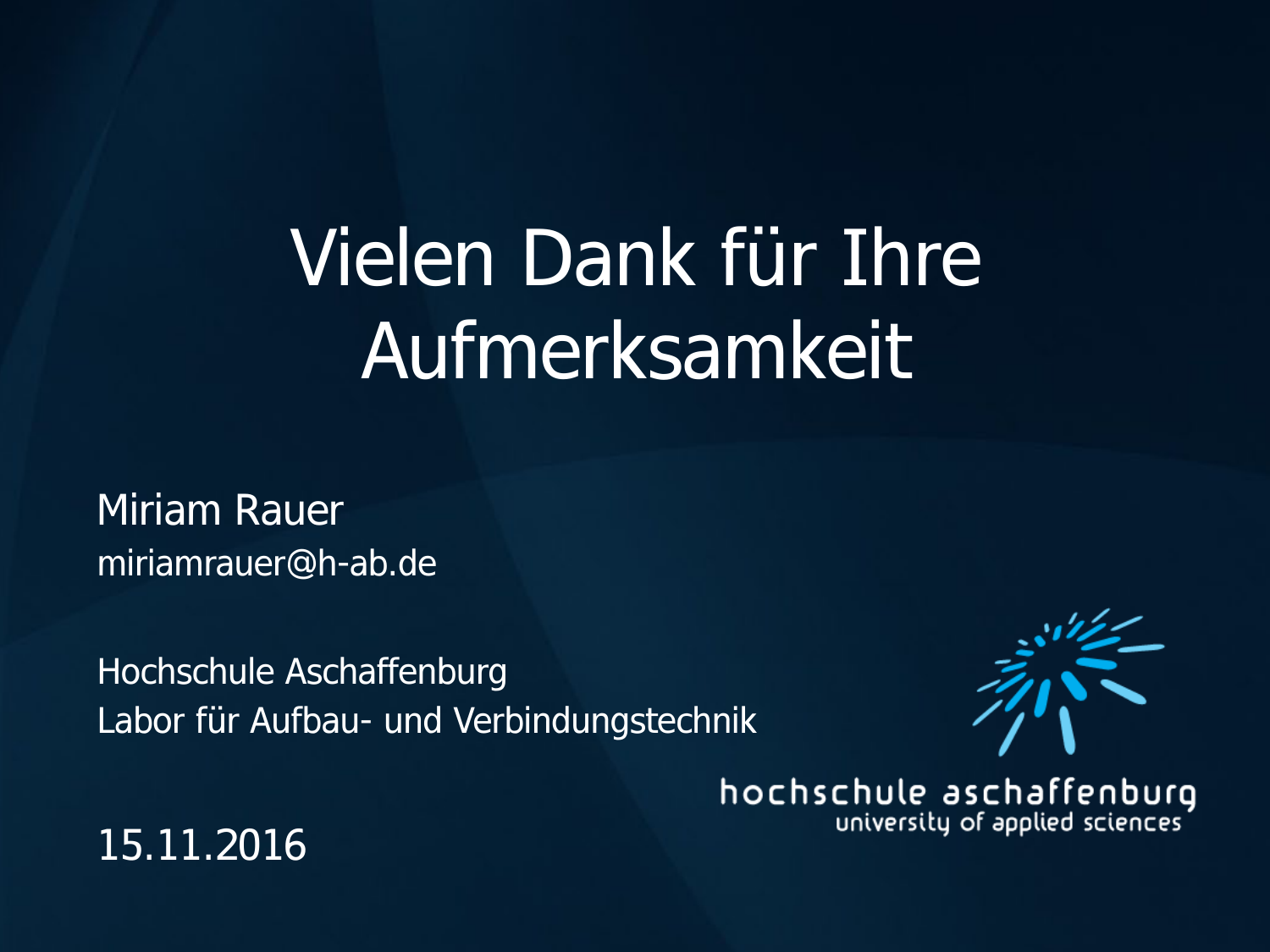

# Vielen Dank für Ihre Aufmerksamkeit
Miriam Rauer
miriamrauer@h-ab.de

Hochschule Aschaffenburg
Labor für Aufbau- und Verbindungstechnik

15.11.2016